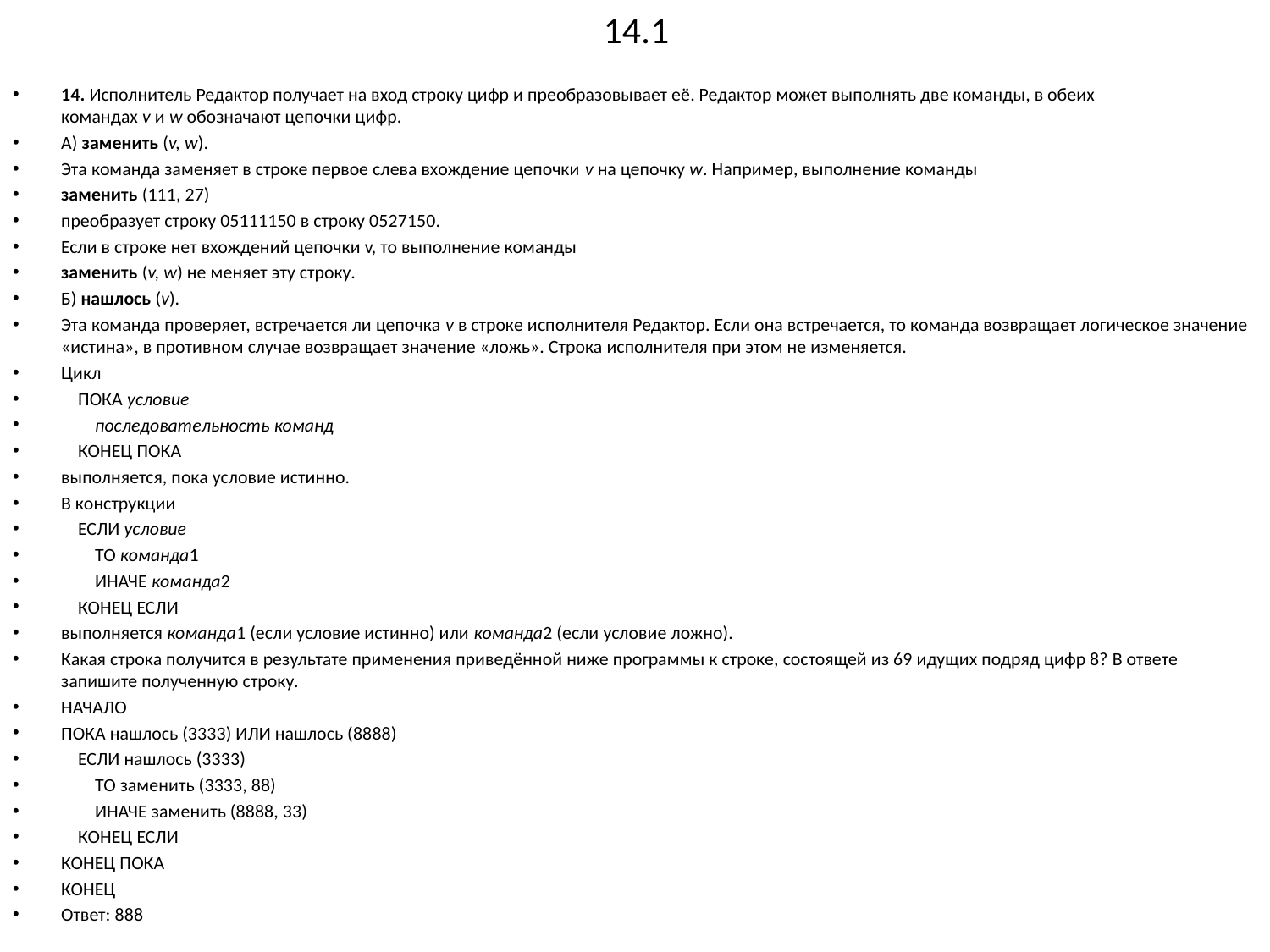

# 14.1
14. Исполнитель Редактор получает на вход строку цифр и преобразовывает её. Редактор может выполнять две команды, в обеих командах v и w обозначают цепочки цифр.
А) заменить (v, w).
Эта команда заменяет в строке первое слева вхождение цепочки v на цепочку w. Например, выполнение команды
заменить (111, 27)
преобразует строку 05111150 в строку 0527150.
Если в строке нет вхождений цепочки v, то выполнение команды
заменить (v, w) не меняет эту строку.
Б) нашлось (v).
Эта команда проверяет, встречается ли цепочка v в строке исполнителя Редактор. Если она встречается, то команда возвращает логическое значение «истина», в противном случае возвращает значение «ложь». Строка исполнителя при этом не изменяется.
Цикл
    ПОКА условие
        последовательность команд
    КОНЕЦ ПОКА
выполняется, пока условие истинно.
В конструкции
    ЕСЛИ условие
        ТО команда1
        ИНАЧЕ команда2
    КОНЕЦ ЕСЛИ
выполняется команда1 (если условие истинно) или команда2 (если условие ложно).
Какая строка получится в результате применения приведённой ниже программы к строке, состоящей из 69 идущих подряд цифр 8? В ответе запишите полученную строку.
НАЧАЛО
ПОКА нашлось (3333) ИЛИ нашлось (8888)
    ЕСЛИ нашлось (3333)
        ТО заменить (3333, 88)
        ИНАЧЕ заменить (8888, 33)
    КОНЕЦ ЕСЛИ
КОНЕЦ ПОКА
КОНЕЦ
Ответ: 888